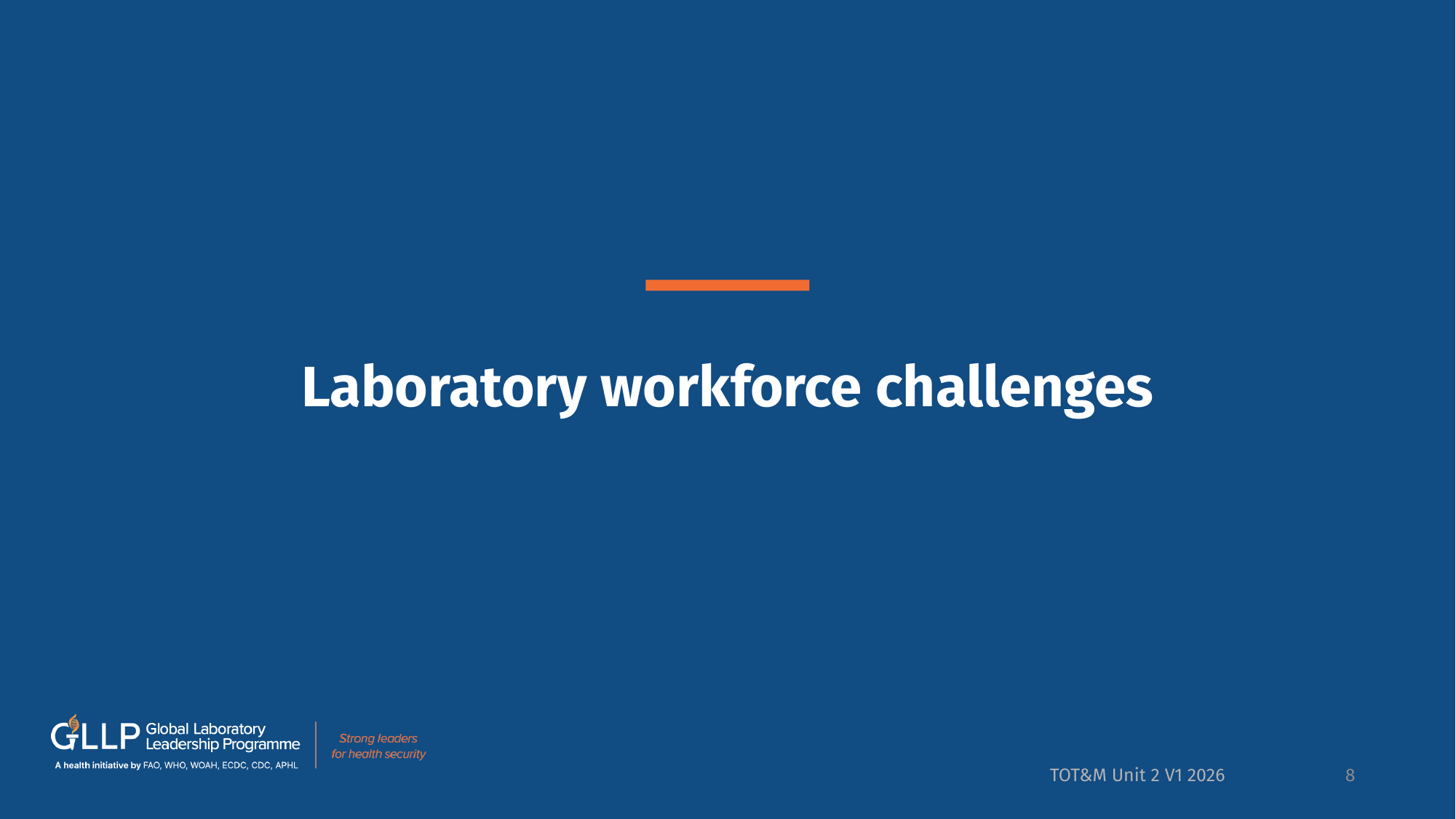

# Laboratory workforce challenges
TOT&M Unit 2 V1 2026
8